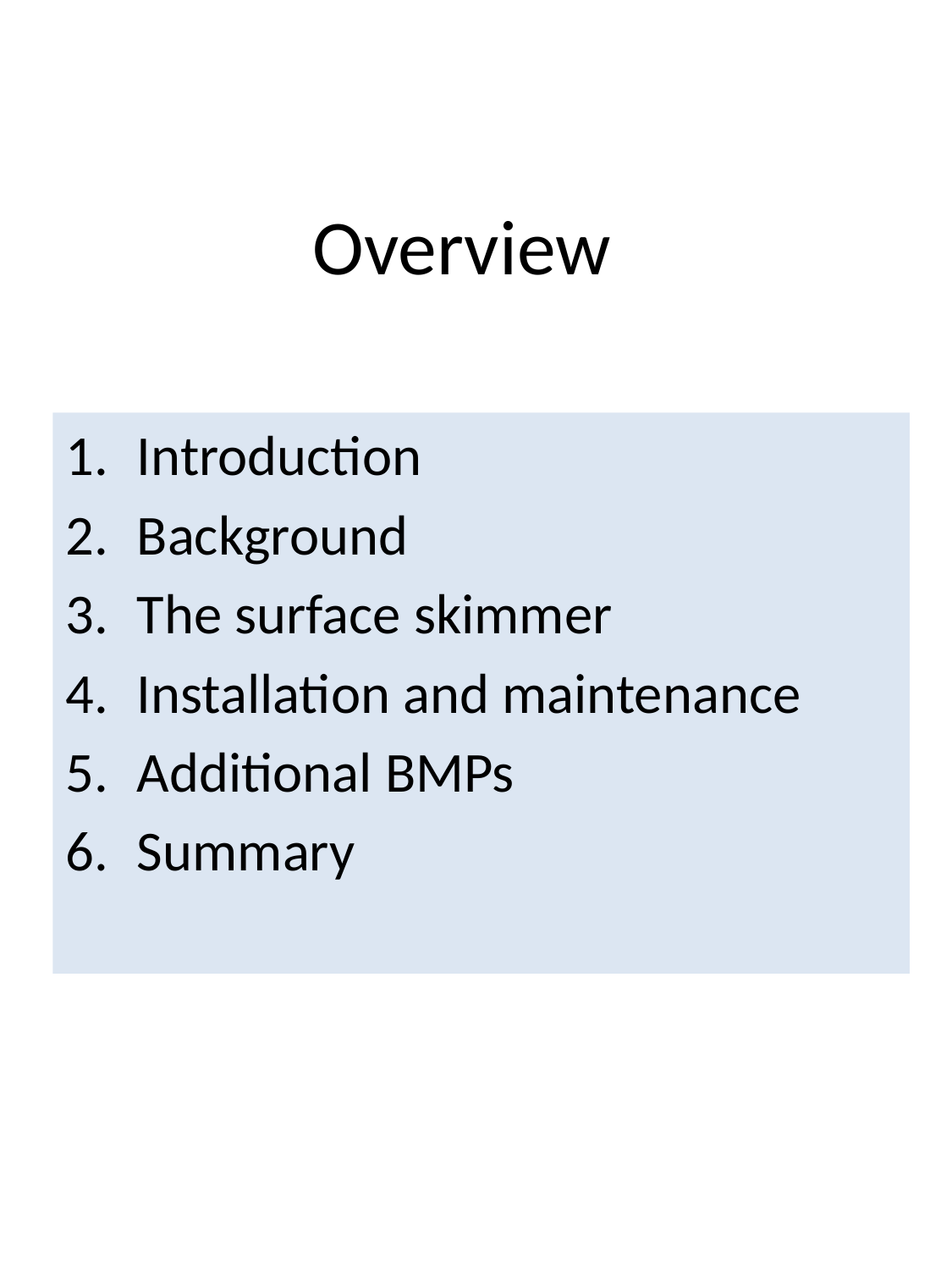

# Overview
Introduction
Background
The surface skimmer
Installation and maintenance
Additional BMPs
Summary